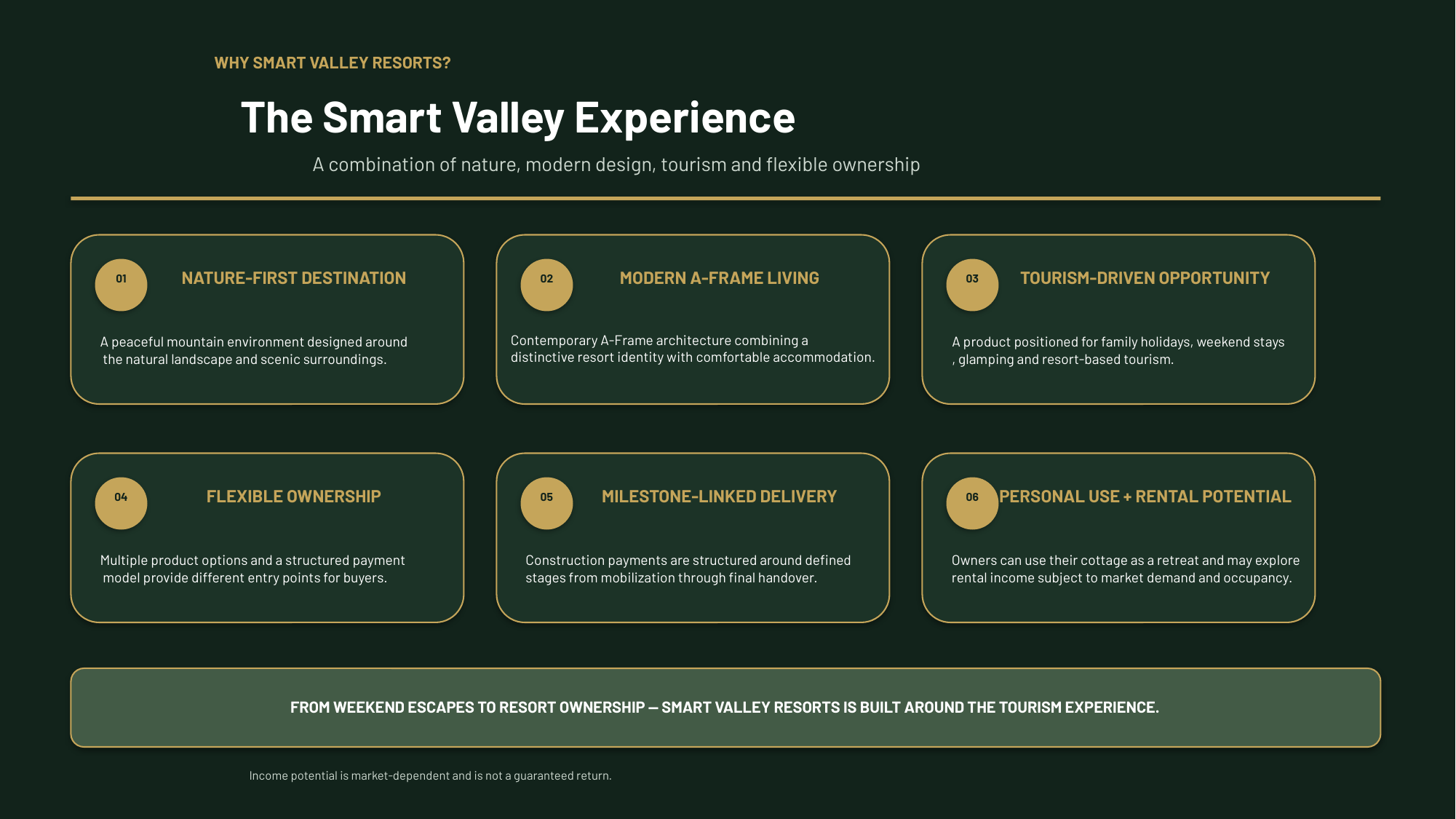

WHY SMART VALLEY RESORTS?
The Smart Valley Experience
A combination of nature, modern design, tourism and flexible ownership

NATURE-FIRST DESTINATION
MODERN A-FRAME LIVING
TOURISM-DRIVEN OPPORTUNITY

01
02
03
Contemporary A-Frame architecture combining a
distinctive resort identity with comfortable accommodation.
A peaceful mountain environment designed around
 the natural landscape and scenic surroundings.
A product positioned for family holidays, weekend stays
, glamping and resort-based tourism.

FLEXIBLE OWNERSHIP
MILESTONE-LINKED DELIVERY
PERSONAL USE + RENTAL POTENTIAL

04
05
06
Multiple product options and a structured payment
 model provide different entry points for buyers.
Construction payments are structured around defined
stages from mobilization through final handover.
Owners can use their cottage as a retreat and may explore
rental income subject to market demand and occupancy.

FROM WEEKEND ESCAPES TO RESORT OWNERSHIP — SMART VALLEY RESORTS IS BUILT AROUND THE TOURISM EXPERIENCE.
Income potential is market-dependent and is not a guaranteed return.